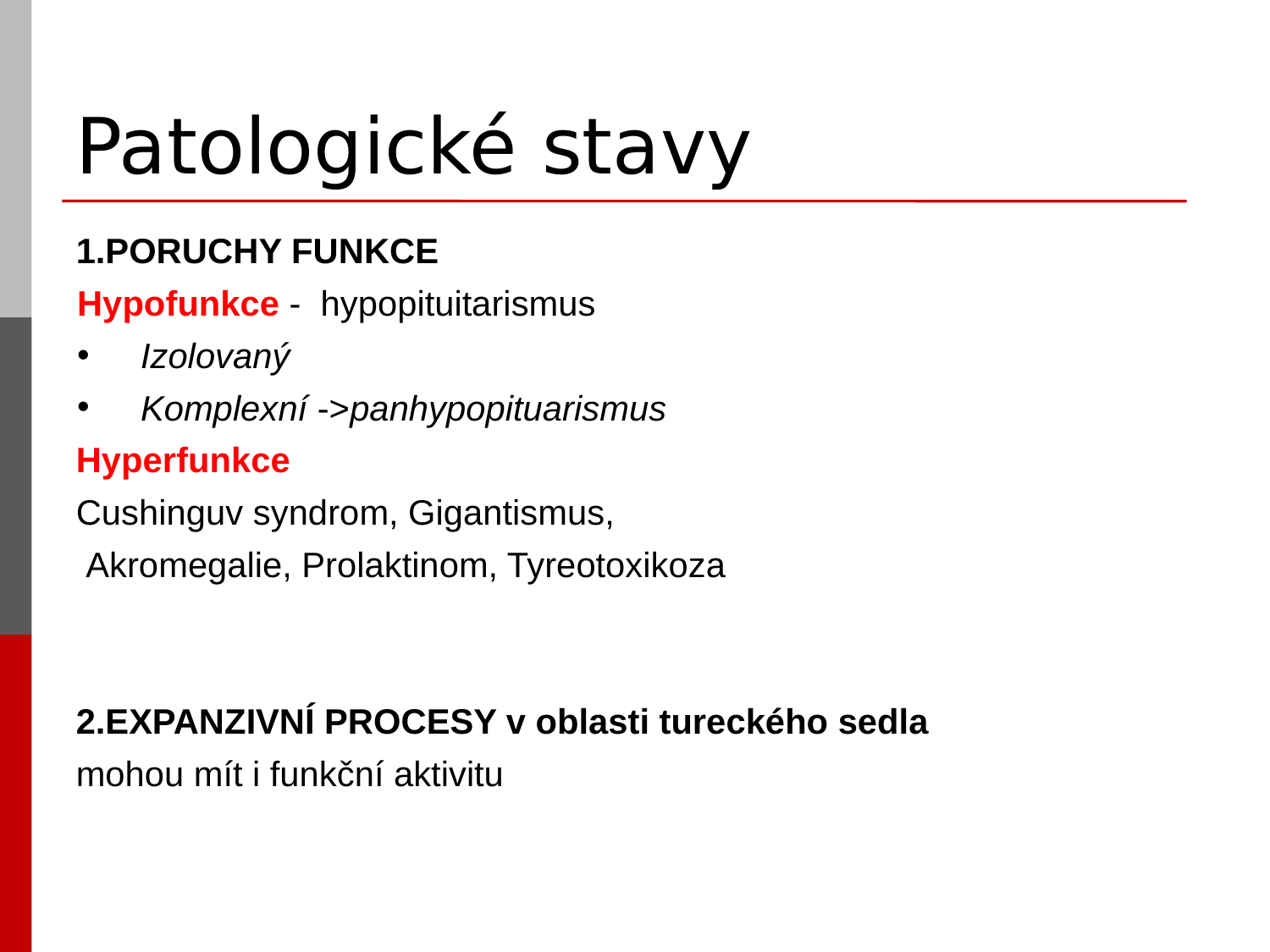

# Patologické stavy
1.PORUCHY FUNKCE
Hypofunkce -  hypopituitarismus
Izolovaný
Komplexní ->panhypopituarismus
Hyperfunkce
Cushinguv syndrom, Gigantismus,
 Akromegalie, Prolaktinom, Tyreotoxikoza

2.EXPANZIVNÍ PROCESY v oblasti tureckého sedla
mohou mít i funkční aktivitu